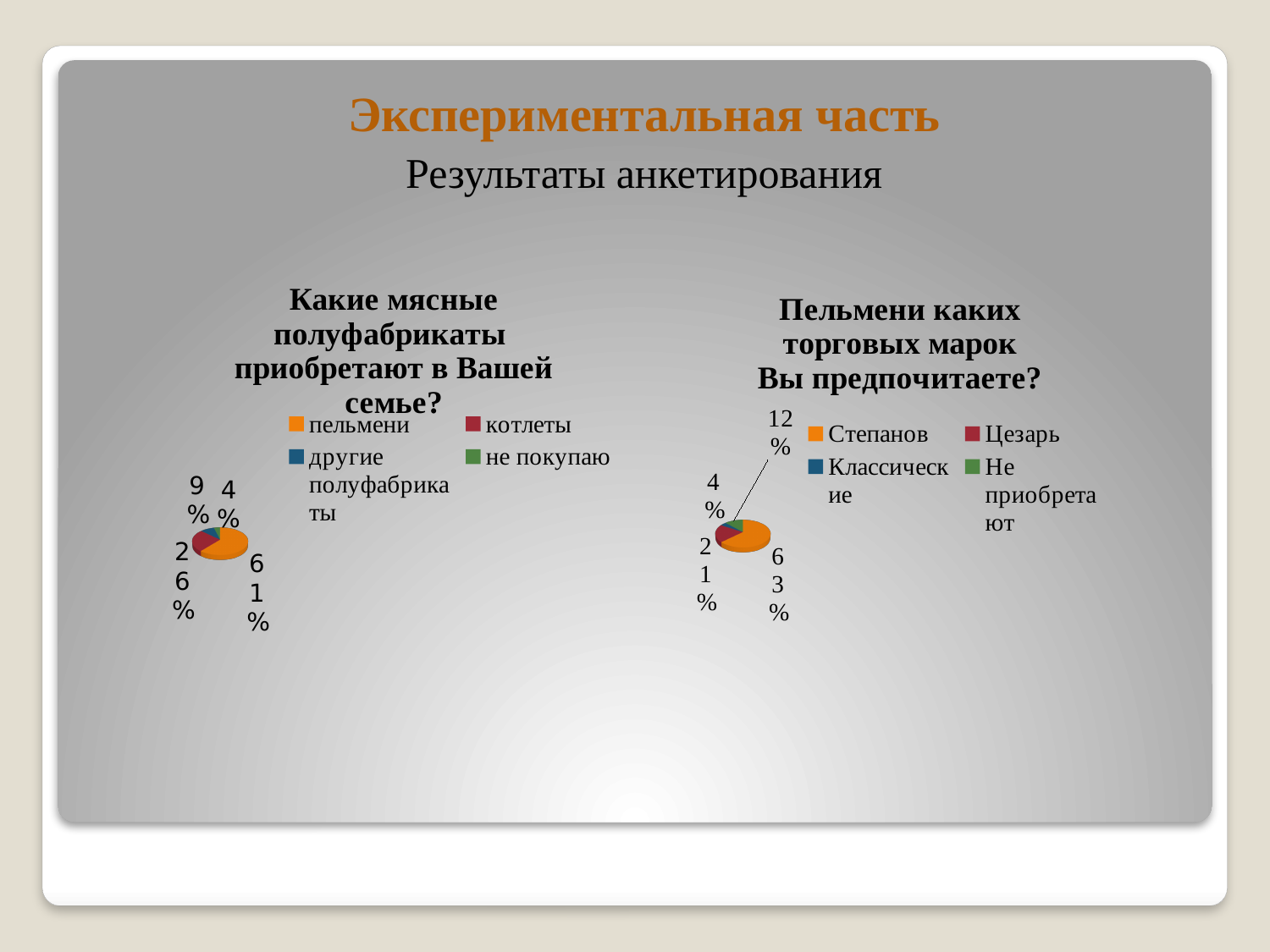

Экспериментальная часть
Результаты анкетирования

[unsupported chart]

[unsupported chart]

#